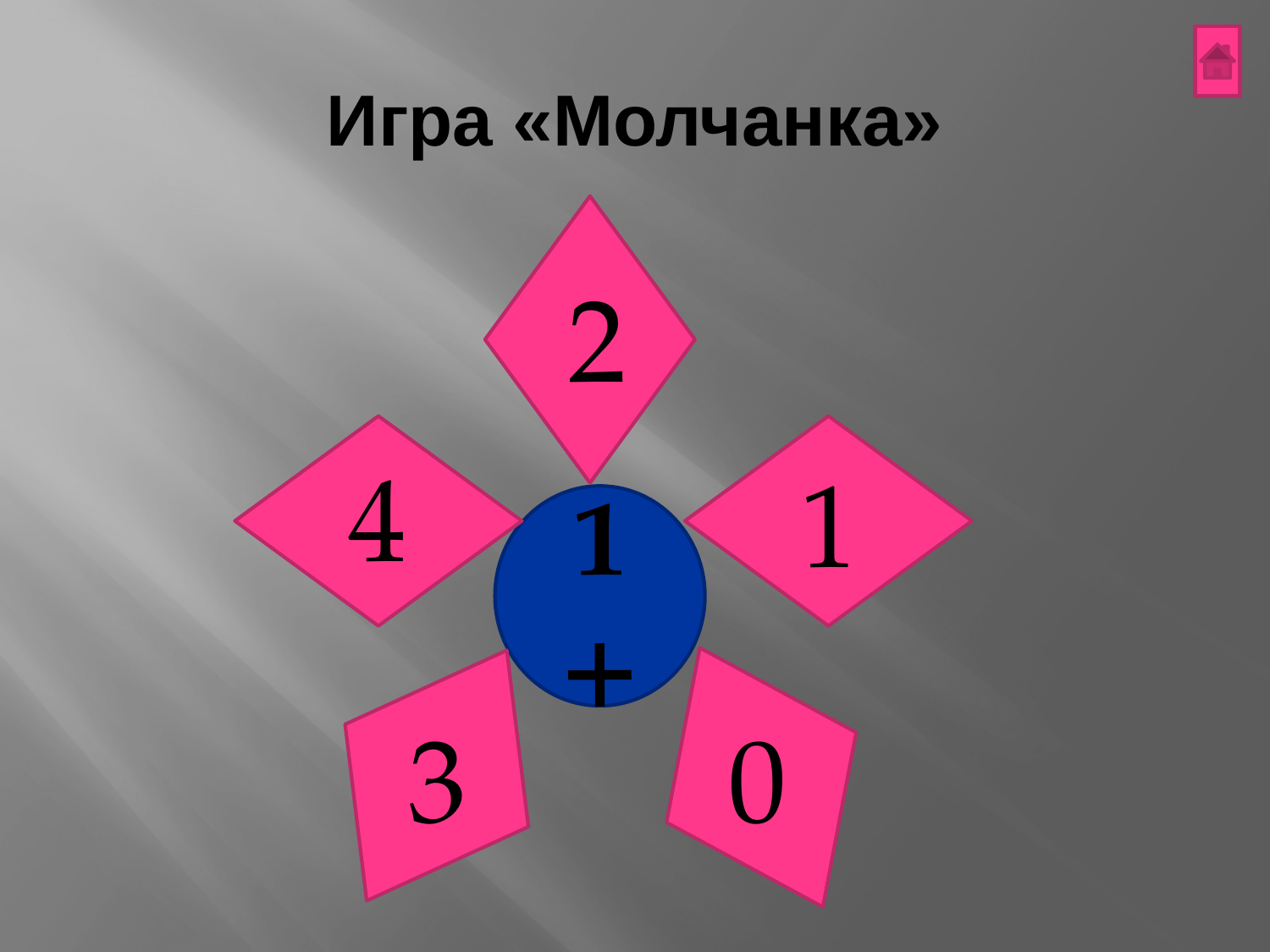

# Игра «Молчанка»

2

1
4
1+

3
0